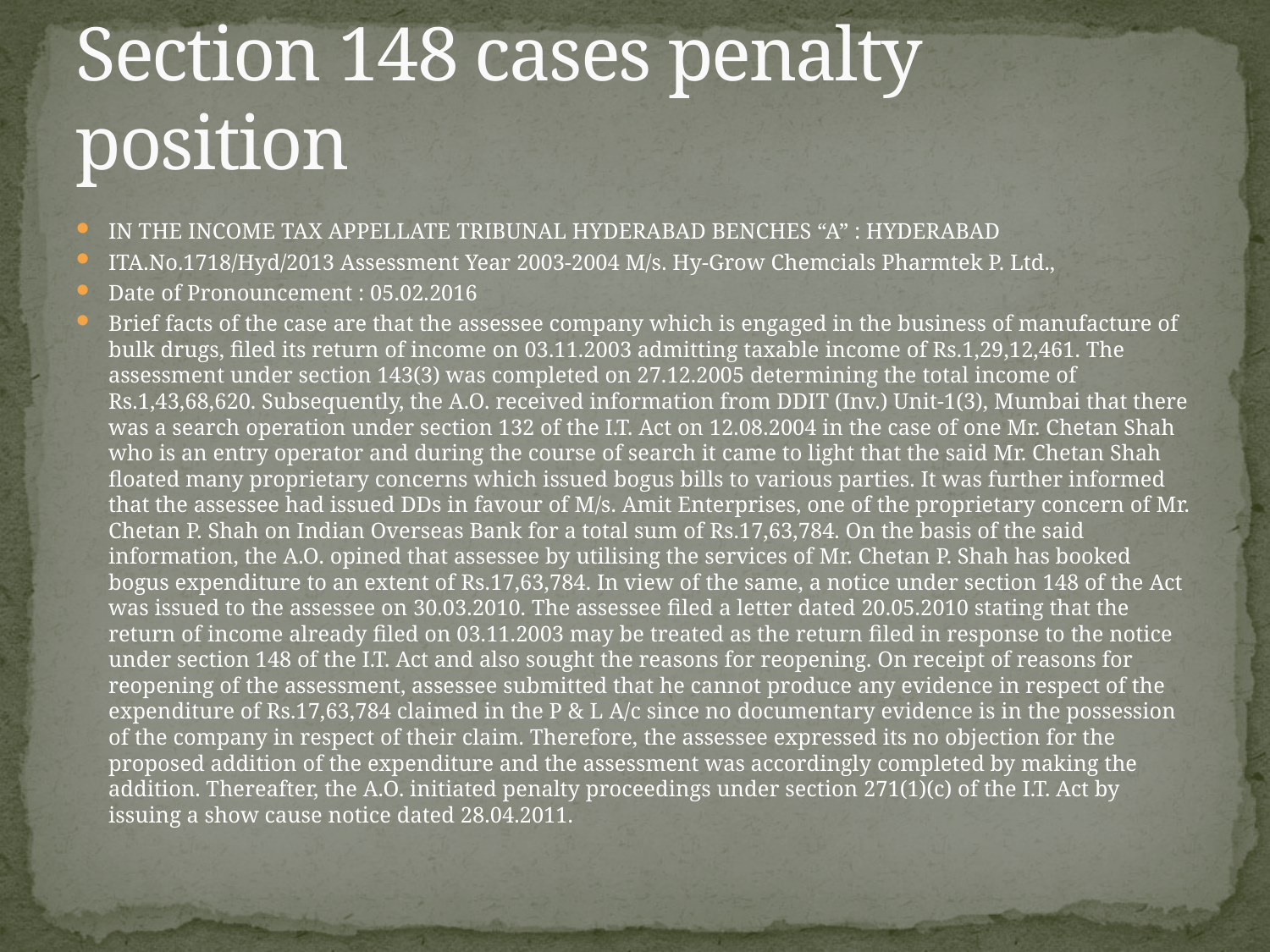

# Section 148 cases penalty position
IN THE INCOME TAX APPELLATE TRIBUNAL HYDERABAD BENCHES “A” : HYDERABAD
ITA.No.1718/Hyd/2013 Assessment Year 2003-2004 M/s. Hy-Grow Chemcials Pharmtek P. Ltd.,
Date of Pronouncement : 05.02.2016
Brief facts of the case are that the assessee company which is engaged in the business of manufacture of bulk drugs, filed its return of income on 03.11.2003 admitting taxable income of Rs.1,29,12,461. The assessment under section 143(3) was completed on 27.12.2005 determining the total income of Rs.1,43,68,620. Subsequently, the A.O. received information from DDIT (Inv.) Unit-1(3), Mumbai that there was a search operation under section 132 of the I.T. Act on 12.08.2004 in the case of one Mr. Chetan Shah who is an entry operator and during the course of search it came to light that the said Mr. Chetan Shah floated many proprietary concerns which issued bogus bills to various parties. It was further informed that the assessee had issued DDs in favour of M/s. Amit Enterprises, one of the proprietary concern of Mr. Chetan P. Shah on Indian Overseas Bank for a total sum of Rs.17,63,784. On the basis of the said information, the A.O. opined that assessee by utilising the services of Mr. Chetan P. Shah has booked bogus expenditure to an extent of Rs.17,63,784. In view of the same, a notice under section 148 of the Act was issued to the assessee on 30.03.2010. The assessee filed a letter dated 20.05.2010 stating that the return of income already filed on 03.11.2003 may be treated as the return filed in response to the notice under section 148 of the I.T. Act and also sought the reasons for reopening. On receipt of reasons for reopening of the assessment, assessee submitted that he cannot produce any evidence in respect of the expenditure of Rs.17,63,784 claimed in the P & L A/c since no documentary evidence is in the possession of the company in respect of their claim. Therefore, the assessee expressed its no objection for the proposed addition of the expenditure and the assessment was accordingly completed by making the addition. Thereafter, the A.O. initiated penalty proceedings under section 271(1)(c) of the I.T. Act by issuing a show cause notice dated 28.04.2011.